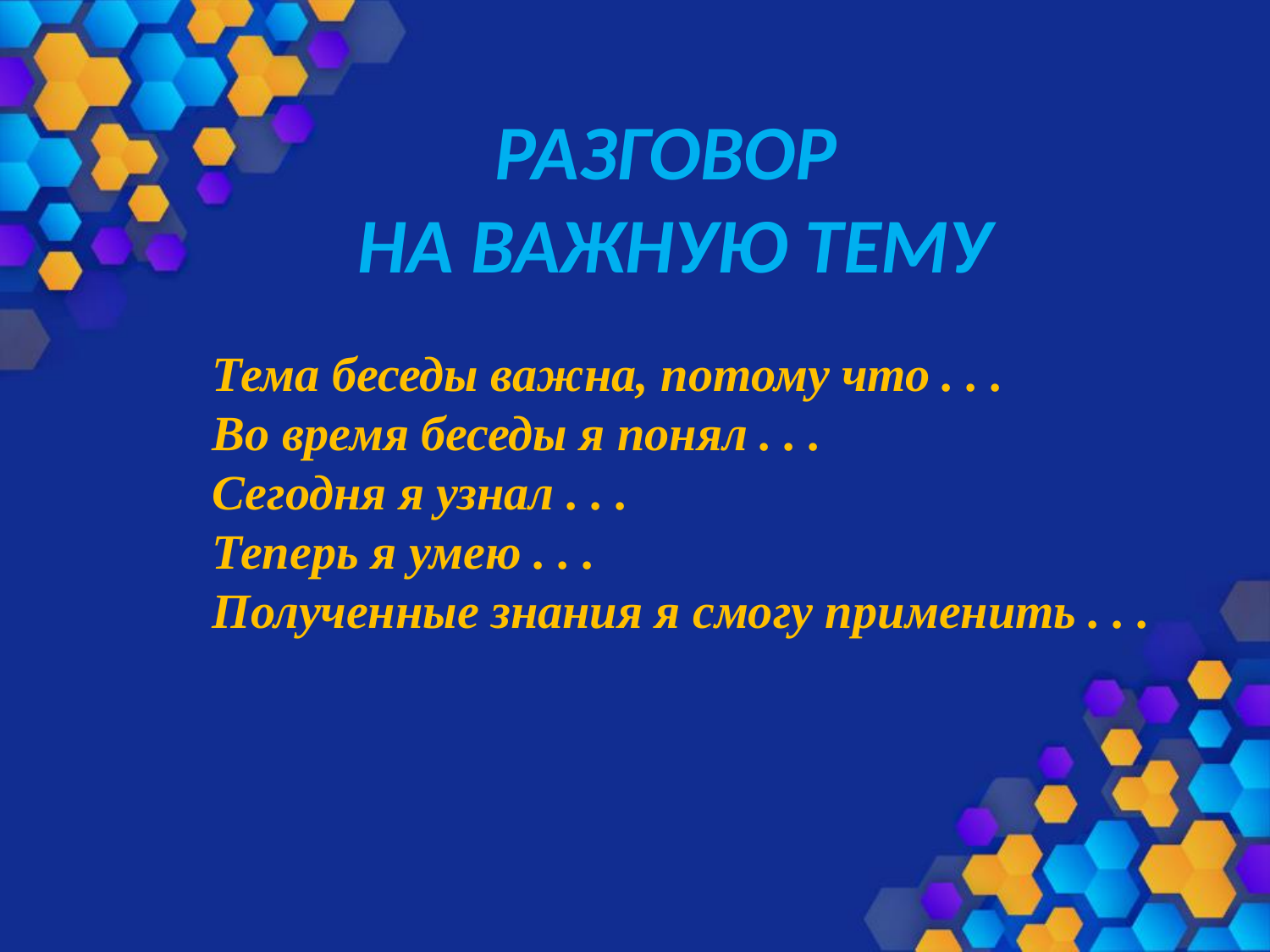

РАЗГОВОР
НА ВАЖНУЮ ТЕМУ
Тема беседы важна, потому что . . .
Во время беседы я понял . . .
Сегодня я узнал . . .
Теперь я умею . . .
Полученные знания я смогу применить . . .